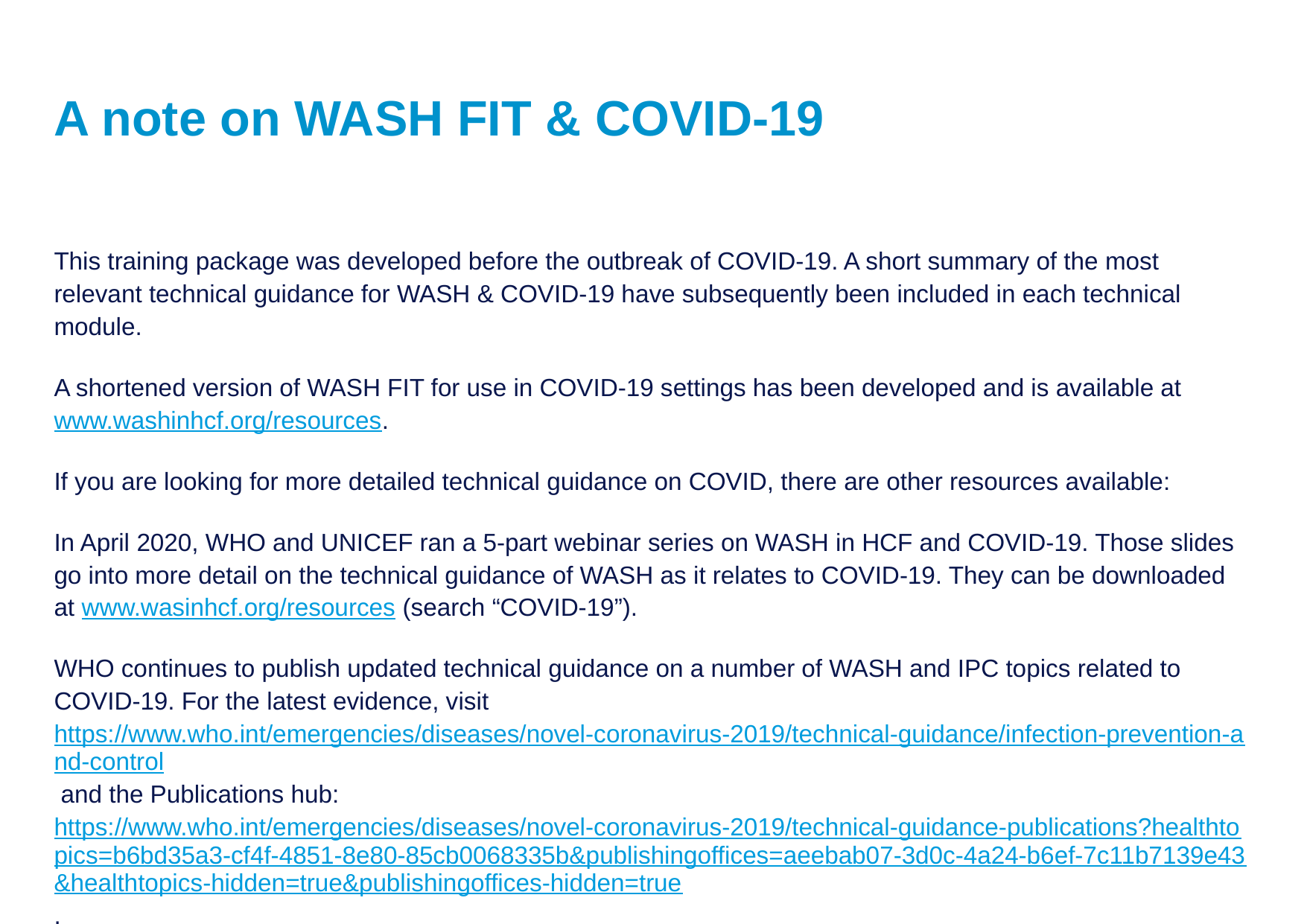

# A note on WASH FIT & COVID-19
This training package was developed before the outbreak of COVID-19. A short summary of the most relevant technical guidance for WASH & COVID-19 have subsequently been included in each technical module.
A shortened version of WASH FIT for use in COVID-19 settings has been developed and is available at www.washinhcf.org/resources.
If you are looking for more detailed technical guidance on COVID, there are other resources available:
In April 2020, WHO and UNICEF ran a 5-part webinar series on WASH in HCF and COVID-19. Those slides go into more detail on the technical guidance of WASH as it relates to COVID-19. They can be downloaded at www.wasinhcf.org/resources (search “COVID-19”).
WHO continues to publish updated technical guidance on a number of WASH and IPC topics related to COVID-19. For the latest evidence, visit https://www.who.int/emergencies/diseases/novel-coronavirus-2019/technical-guidance/infection-prevention-and-control and the Publications hub: https://www.who.int/emergencies/diseases/novel-coronavirus-2019/technical-guidance-publications?healthtopics=b6bd35a3-cf4f-4851-8e80-85cb0068335b&publishingoffices=aeebab07-3d0c-4a24-b6ef-7c11b7139e43&healthtopics-hidden=true&publishingoffices-hidden=true.